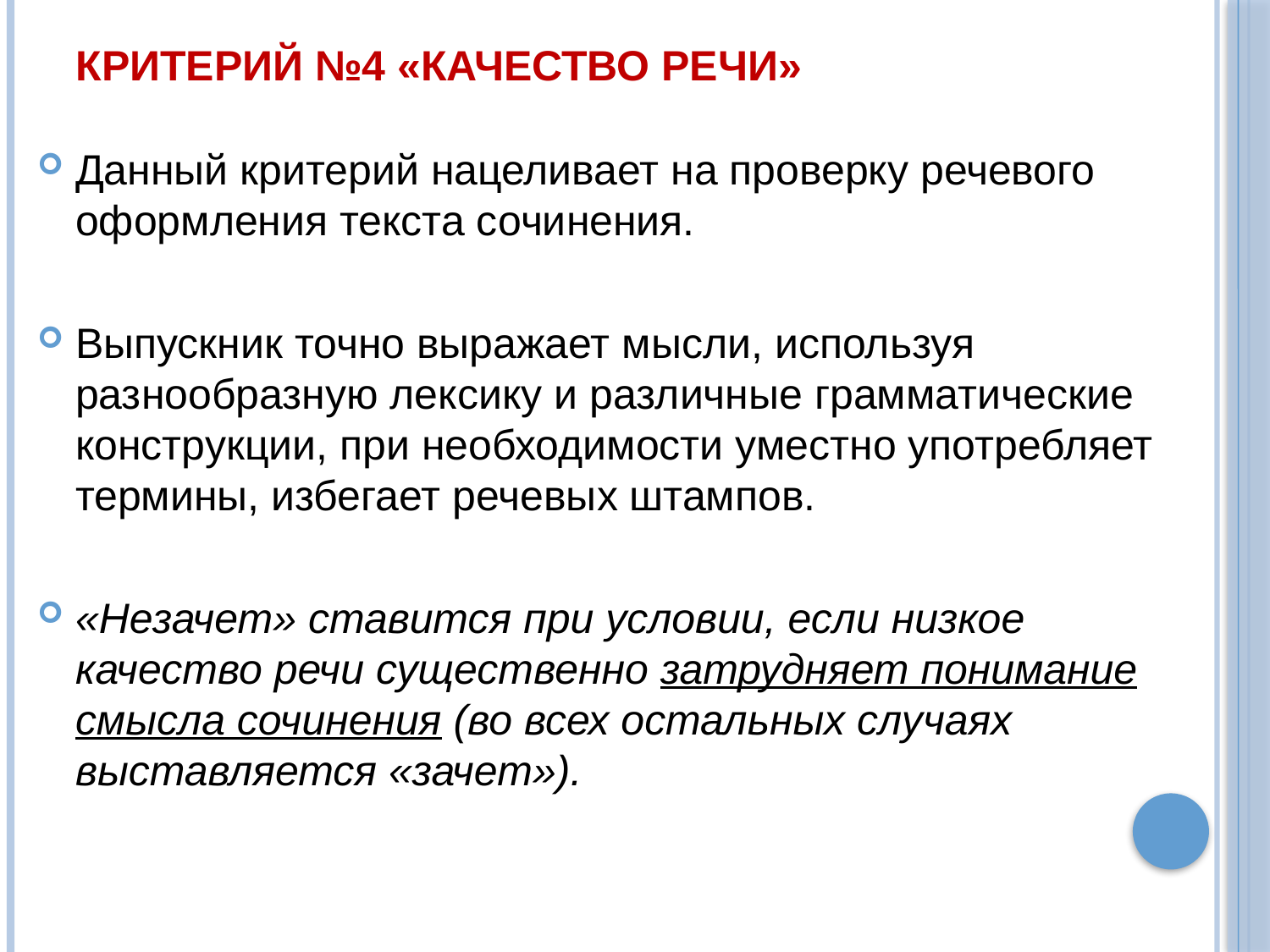

# Критерий №4 «Качество речи»
Данный критерий нацеливает на проверку речевого оформления текста сочинения.

Выпускник точно выражает мысли, используя разнообразную лексику и различные грамматические конструкции, при необходимости уместно употребляет термины, избегает речевых штампов.

«Незачет» ставится при условии, если низкое качество речи существенно затрудняет понимание смысла сочинения (во всех остальных случаях выставляется «зачет»).